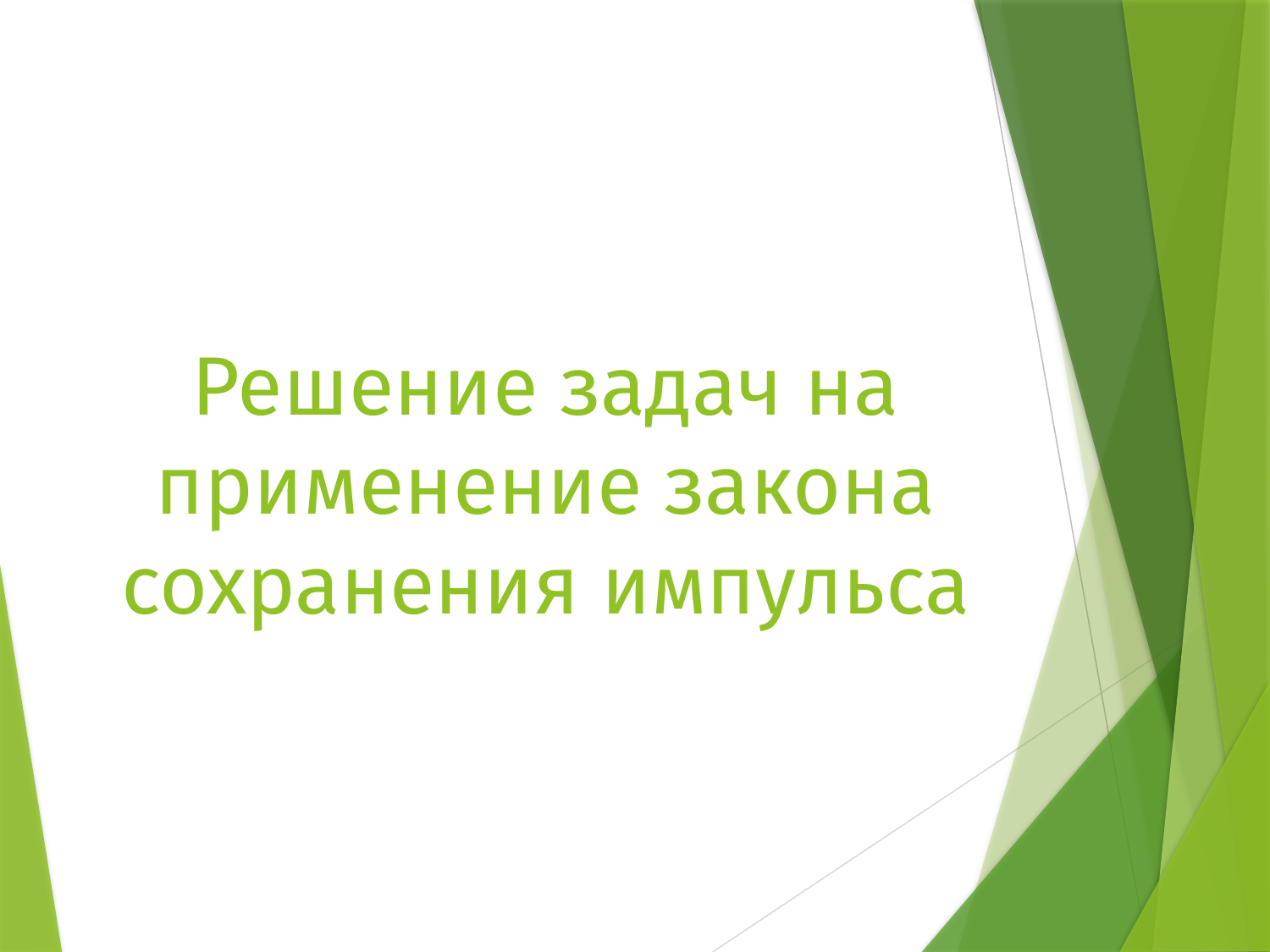

# Решение задач на применение закона сохранения импульса